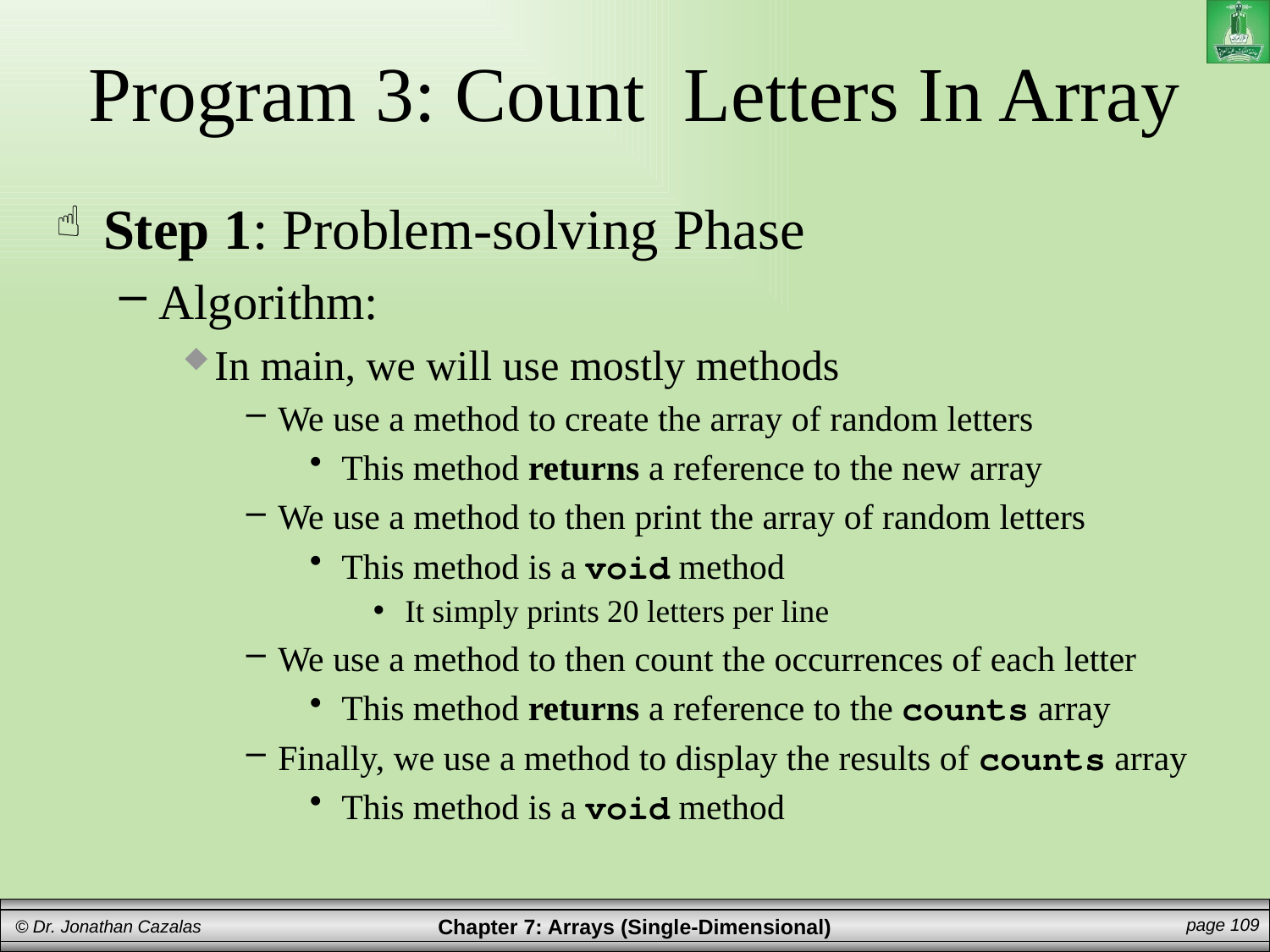

# Program 3: Count  Letters In Array
Step 1: Problem-solving Phase
Algorithm:
In main, we will use mostly methods
We use a method to create the array of random letters
This method returns a reference to the new array
We use a method to then print the array of random letters
This method is a void method
It simply prints 20 letters per line
We use a method to then count the occurrences of each letter
This method returns a reference to the counts array
Finally, we use a method to display the results of counts array
This method is a void method